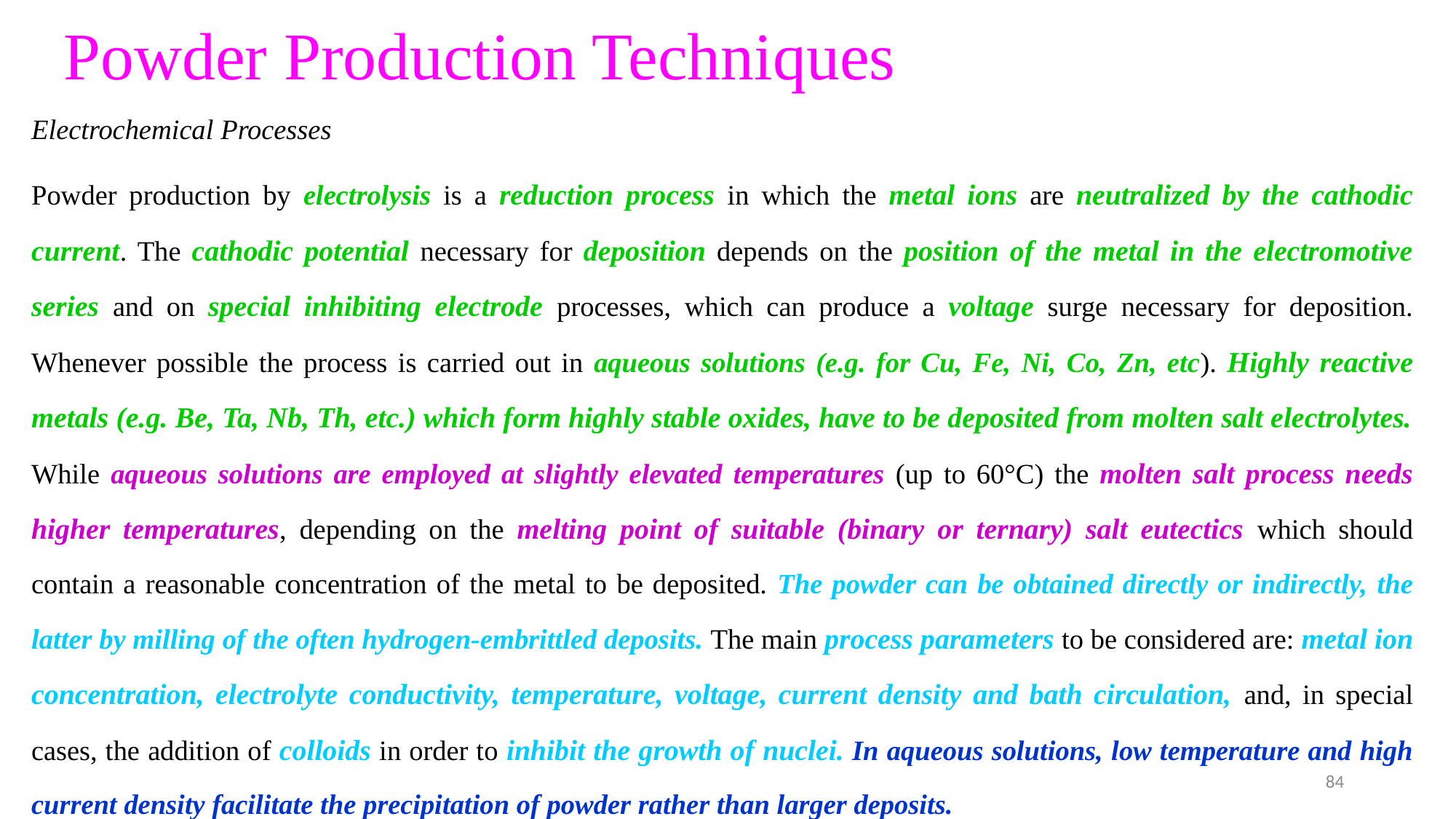

# Powder Production Techniques
Electrochemical Processes
Powder production by electrolysis is a reduction process in which the metal ions are neutralized by the cathodic current. The cathodic potential necessary for deposition depends on the position of the metal in the electromotive series and on special inhibiting electrode processes, which can produce a voltage surge necessary for deposition. Whenever possible the process is carried out in aqueous solutions (e.g. for Cu, Fe, Ni, Co, Zn, etc). Highly reactive metals (e.g. Be, Ta, Nb, Th, etc.) which form highly stable oxides, have to be deposited from molten salt electrolytes. While aqueous solutions are employed at slightly elevated temperatures (up to 60°C) the molten salt process needs higher temperatures, depending on the melting point of suitable (binary or ternary) salt eutectics which should contain a reasonable concentration of the metal to be deposited. The powder can be obtained directly or indirectly, the latter by milling of the often hydrogen-embrittled deposits. The main process parameters to be considered are: metal ion concentration, electrolyte conductivity, temperature, voltage, current density and bath circulation, and, in special cases, the addition of colloids in order to inhibit the growth of nuclei. In aqueous solutions, low temperature and high current density facilitate the precipitation of powder rather than larger deposits.

84